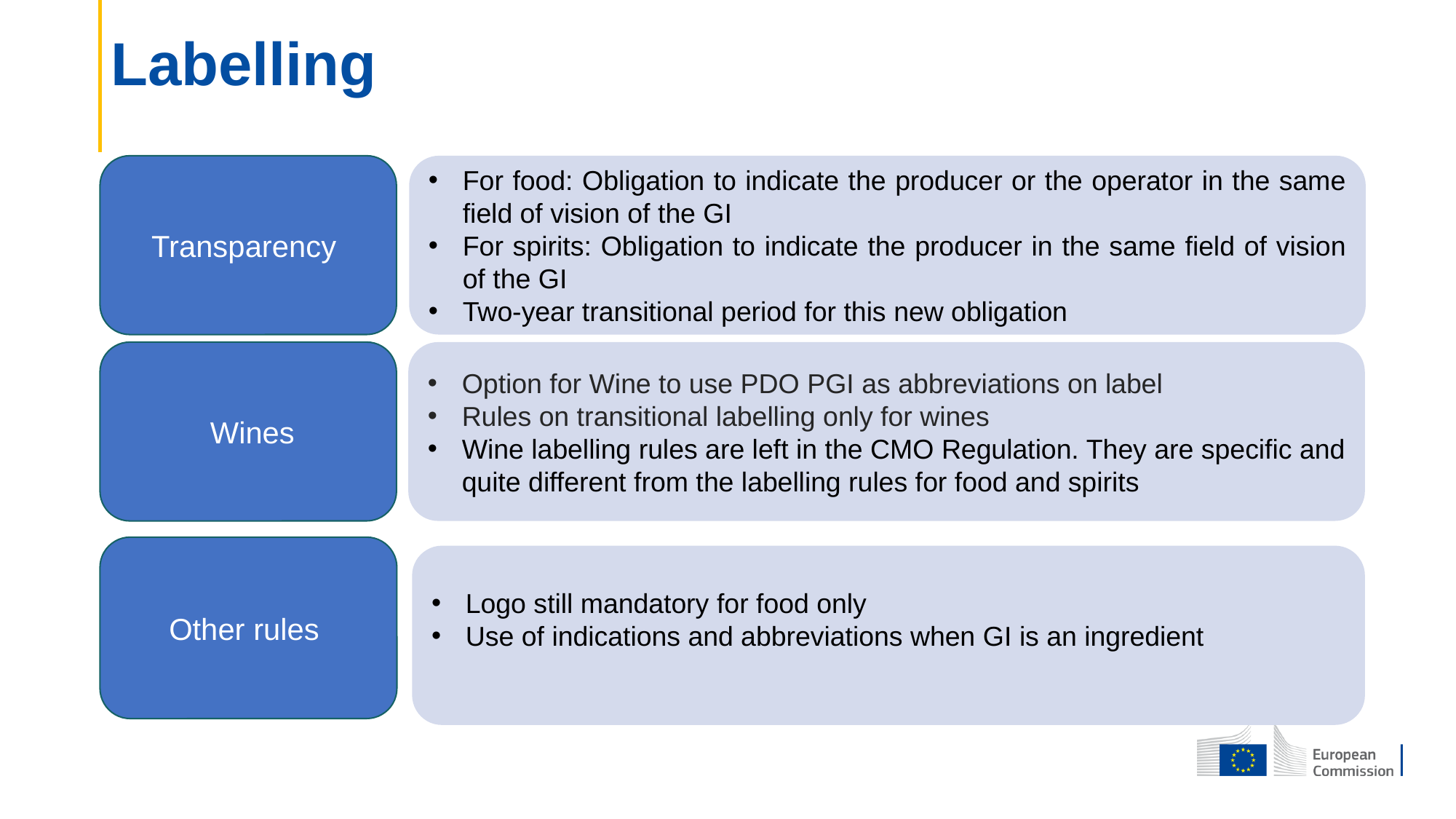

Labelling
Transparency

For food: Obligation to indicate the producer or the operator in the same field of vision of the GI
For spirits: Obligation to indicate the producer in the same field of vision of the GI
Two-year transitional period for this new obligation

 Wines
Option for Wine to use PDO PGI as abbreviations on label
Rules on transitional labelling only for wines
Wine labelling rules are left in the CMO Regulation. They are specific and quite different from the labelling rules for food and spirits
Other rules
Logo still mandatory for food only
Use of indications and abbreviations when GI is an ingredient